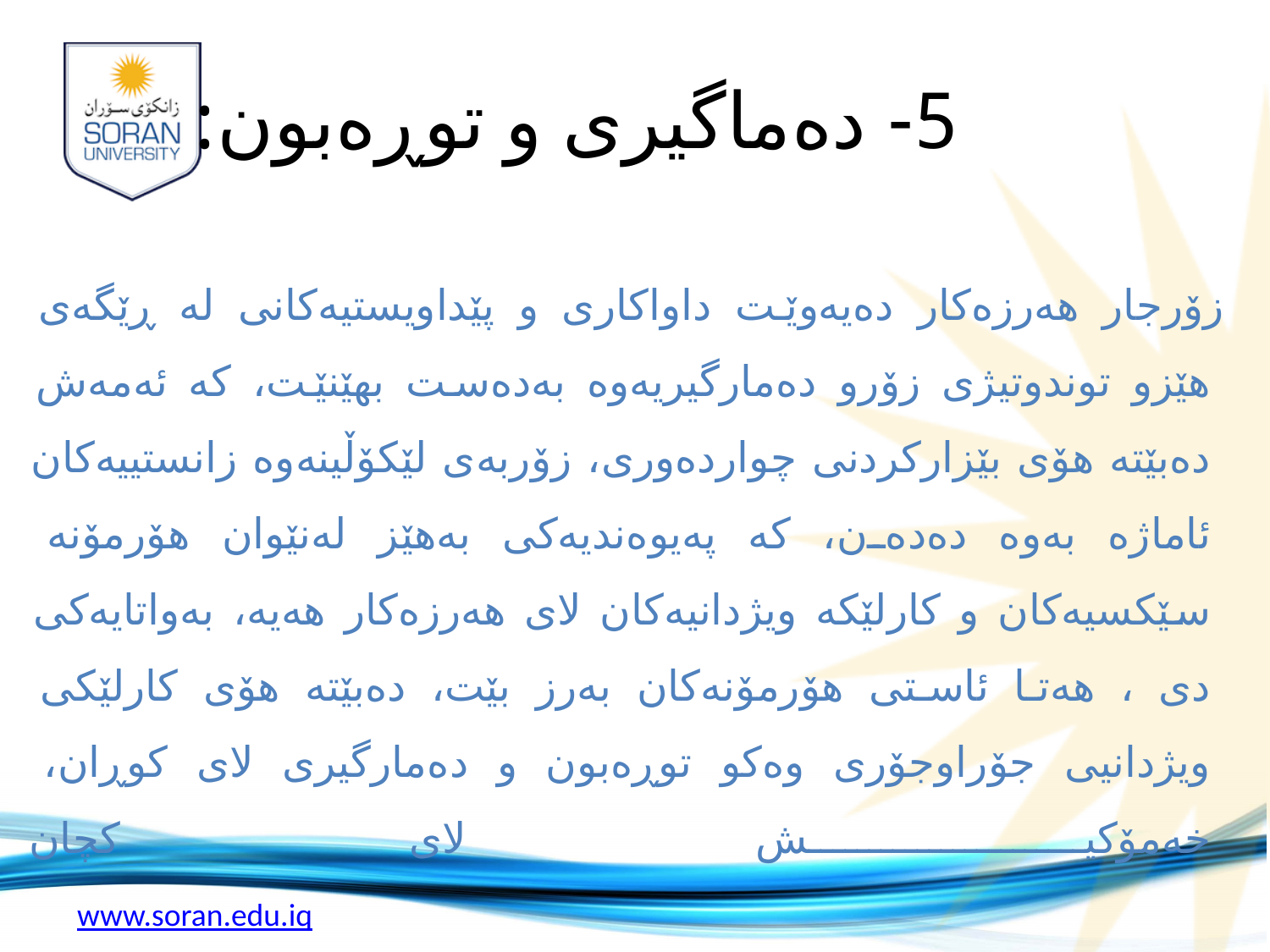

# 5- ده‌ماگیری‌ و توڕه‌بون:
زۆرجار هه‌رزه‌کار ده‌یه‌وێت داواکاری‌ و پێداویستیه‌کانی‌ له‌ ڕێگه‌ی‌ هێزو توندوتیژی‌ زۆرو ده‌مارگیریه‌وه‌ به‌ده‌ست بهێنێت، که‌ ئه‌مه‌ش ده‌بێته‌ هۆی‌ بێزارکردنی‌ چوارده‌وری‌، زۆربه‌ی‌ لێکۆڵینه‌وه‌ زانستییه‌کان ئاماژه‌ به‌وه‌ ده‌ده‌ن، که‌ په‌یوه‌ندیه‌کی‌ به‌هێز له‌نێوان هۆرمۆنه‌ سێکسیه‌کان و کارلێکه‌ ویژدانیه‌کان لای‌ هه‌رزه‌کار هه‌یه، به‌واتایه‌کی‌ دی‌ ، هه‌تا ئاستی‌ هۆرمۆنه‌کان به‌رز بێت، ده‌بێته‌ هۆی‌ کارلێکی‌ ویژدانیی‌ جۆراوجۆری‌ وه‌کو توڕه‌بون و ده‌مارگیری‌ لای‌ کوڕان، خه‌مۆکیش لای‌ کچان